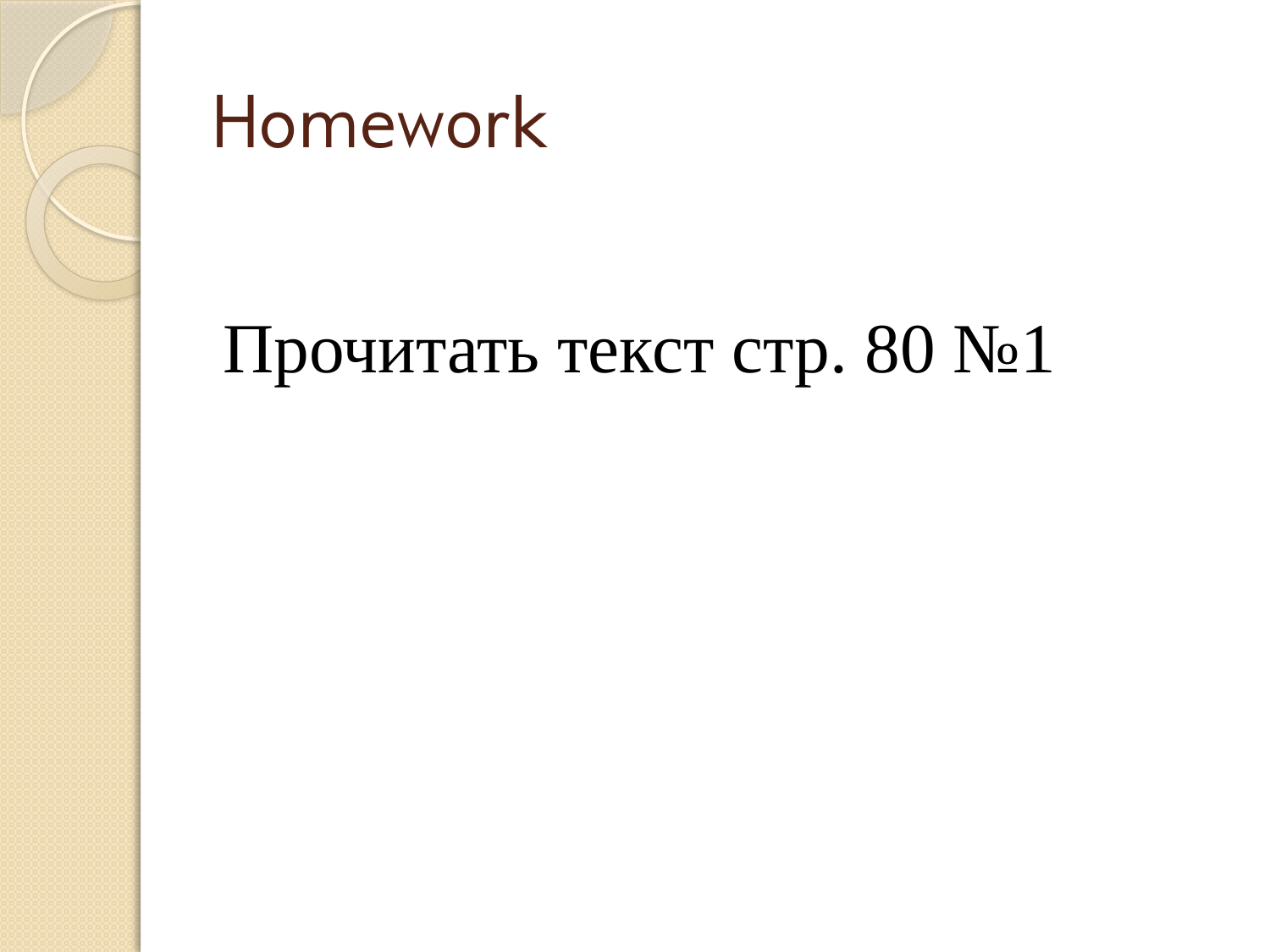

# Homework

Прочитать текст стр. 80 №1